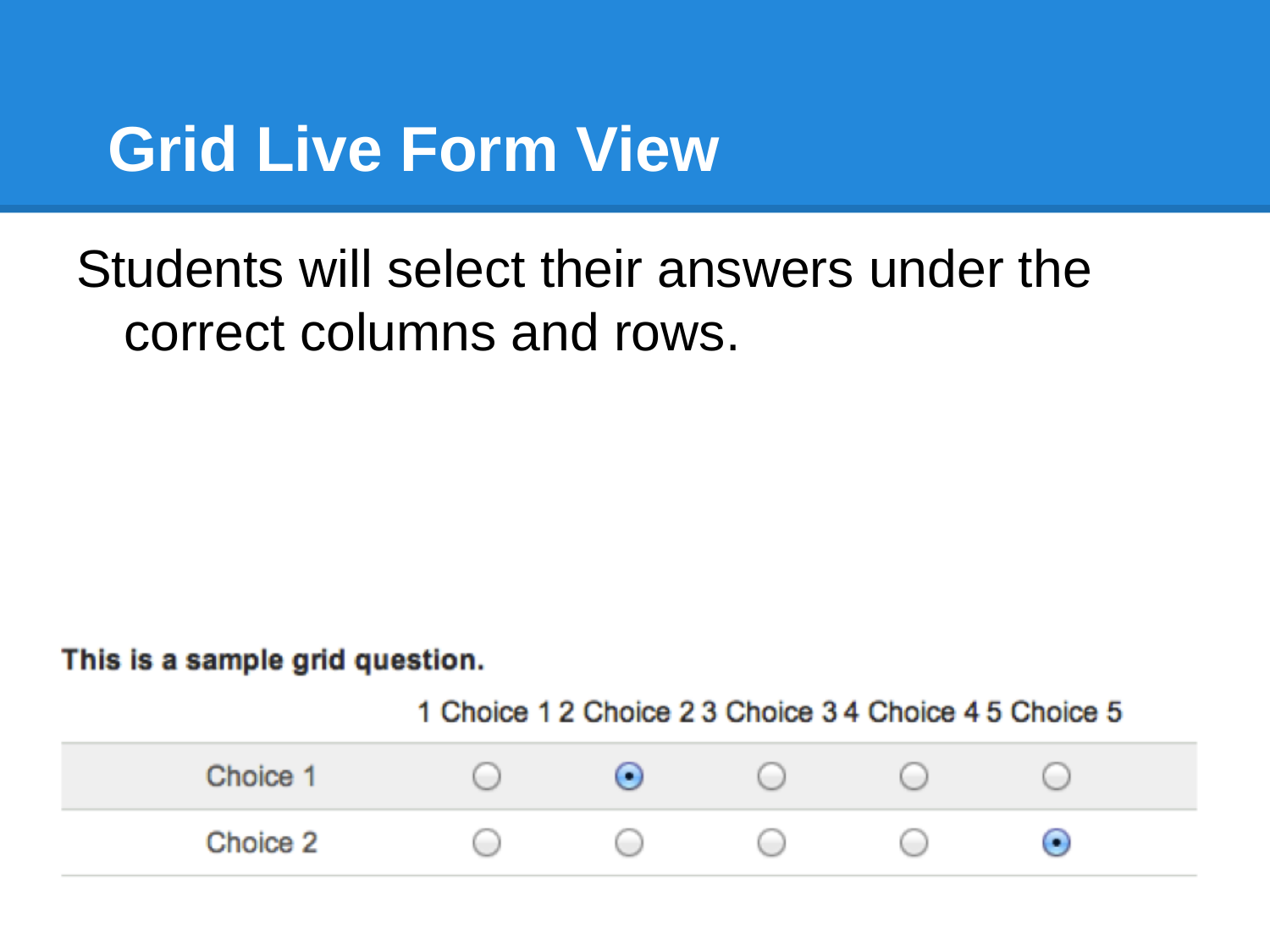

# Grid Live Form View
Students will select their answers under the correct columns and rows.